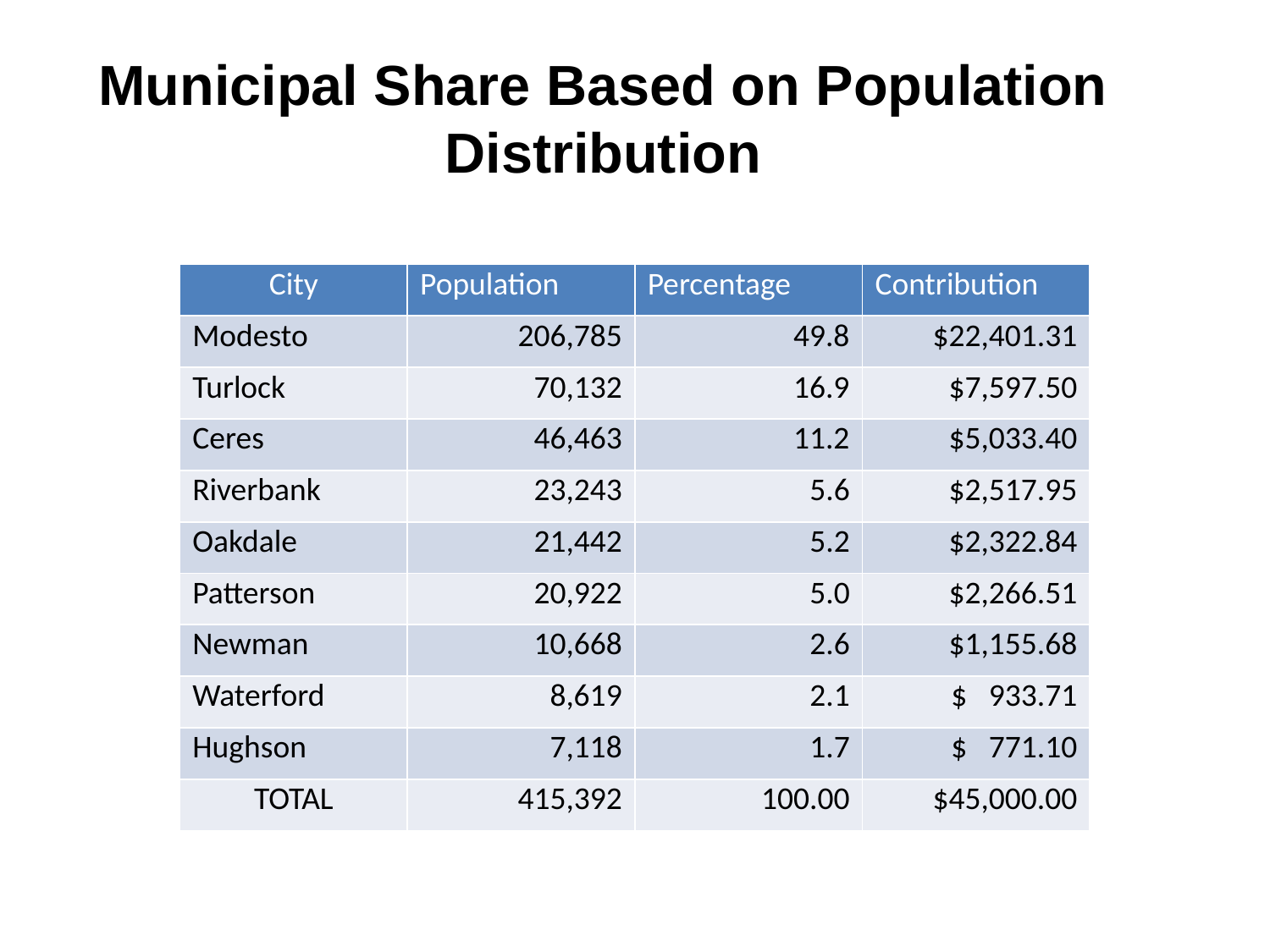

Municipal Share Based on Population Distribution
| City | Population | Percentage | Contribution |
| --- | --- | --- | --- |
| Modesto | 206,785 | 49.8 | $22,401.31 |
| Turlock | 70,132 | 16.9 | $7,597.50 |
| Ceres | 46,463 | 11.2 | $5,033.40 |
| Riverbank | 23,243 | 5.6 | $2,517.95 |
| Oakdale | 21,442 | 5.2 | $2,322.84 |
| Patterson | 20,922 | 5.0 | $2,266.51 |
| Newman | 10,668 | 2.6 | $1,155.68 |
| Waterford | 8,619 | 2.1 | $ 933.71 |
| Hughson | 7,118 | 1.7 | $ 771.10 |
| TOTAL | 415,392 | 100.00 | $45,000.00 |